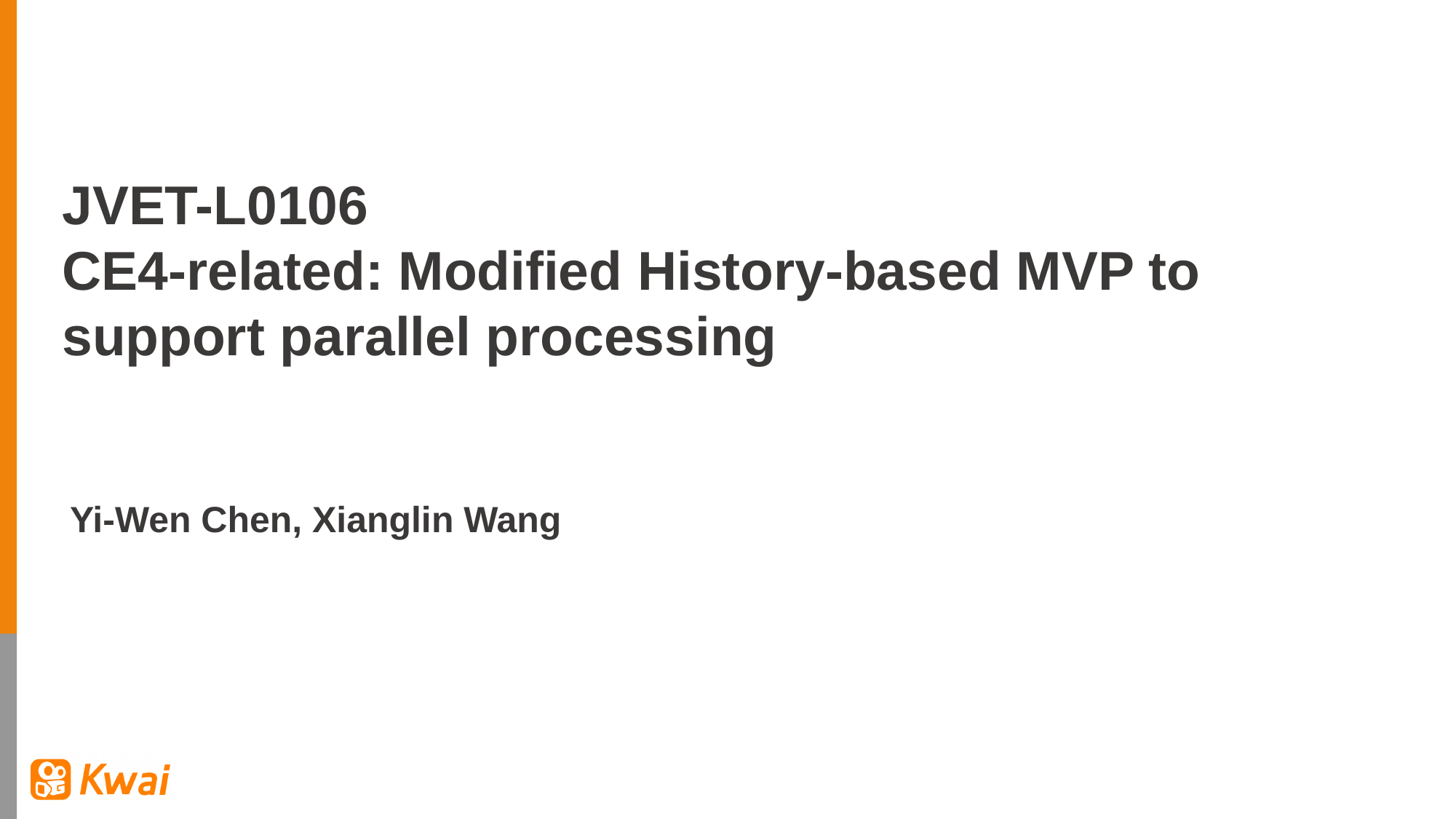

JVET-L0106
CE4-related: Modified History-based MVP to support parallel processing
Yi-Wen Chen, Xianglin Wang